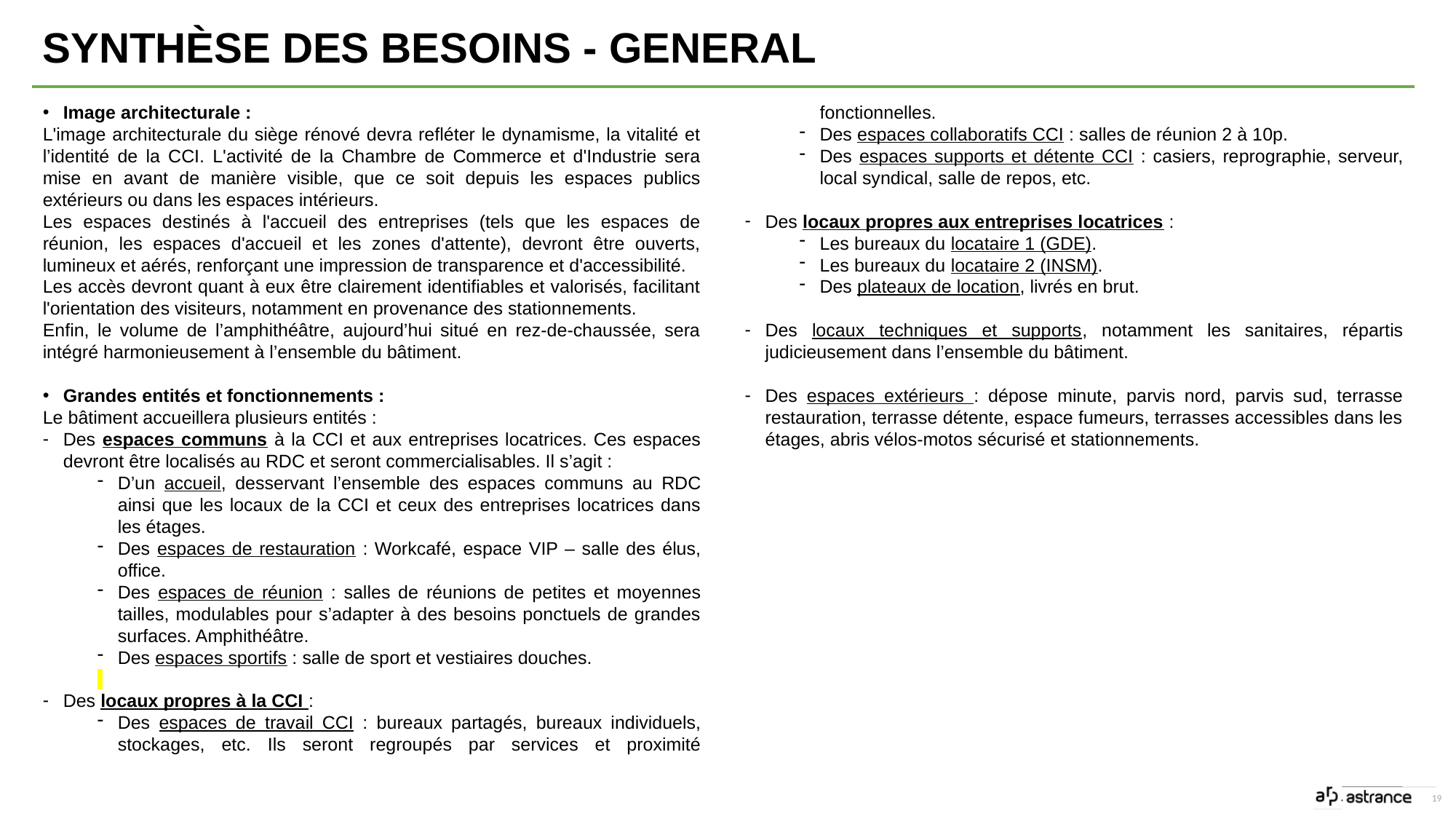

Synthèse des besoins - GENERAL
Image architecturale :
L'image architecturale du siège rénové devra refléter le dynamisme, la vitalité et l’identité de la CCI. L'activité de la Chambre de Commerce et d'Industrie sera mise en avant de manière visible, que ce soit depuis les espaces publics extérieurs ou dans les espaces intérieurs.
Les espaces destinés à l'accueil des entreprises (tels que les espaces de réunion, les espaces d'accueil et les zones d'attente), devront être ouverts, lumineux et aérés, renforçant une impression de transparence et d'accessibilité.
Les accès devront quant à eux être clairement identifiables et valorisés, facilitant l'orientation des visiteurs, notamment en provenance des stationnements.
Enfin, le volume de l’amphithéâtre, aujourd’hui situé en rez-de-chaussée, sera intégré harmonieusement à l’ensemble du bâtiment.

Grandes entités et fonctionnements :
Le bâtiment accueillera plusieurs entités :
Des espaces communs à la CCI et aux entreprises locatrices. Ces espaces devront être localisés au RDC et seront commercialisables. Il s’agit :
D’un accueil, desservant l’ensemble des espaces communs au RDC ainsi que les locaux de la CCI et ceux des entreprises locatrices dans les étages.
Des espaces de restauration : Workcafé, espace VIP – salle des élus, office.
Des espaces de réunion : salles de réunions de petites et moyennes tailles, modulables pour s’adapter à des besoins ponctuels de grandes surfaces. Amphithéâtre.
Des espaces sportifs : salle de sport et vestiaires douches.

Des locaux propres à la CCI :
Des espaces de travail CCI : bureaux partagés, bureaux individuels, stockages, etc. Ils seront regroupés par services et proximité fonctionnelles.
Des espaces collaboratifs CCI : salles de réunion 2 à 10p.
Des espaces supports et détente CCI : casiers, reprographie, serveur, local syndical, salle de repos, etc.

Des locaux propres aux entreprises locatrices :
Les bureaux du locataire 1 (GDE).
Les bureaux du locataire 2 (INSM).
Des plateaux de location, livrés en brut.

Des locaux techniques et supports, notamment les sanitaires, répartis judicieusement dans l’ensemble du bâtiment.

Des espaces extérieurs : dépose minute, parvis nord, parvis sud, terrasse restauration, terrasse détente, espace fumeurs, terrasses accessibles dans les étages, abris vélos-motos sécurisé et stationnements.
19